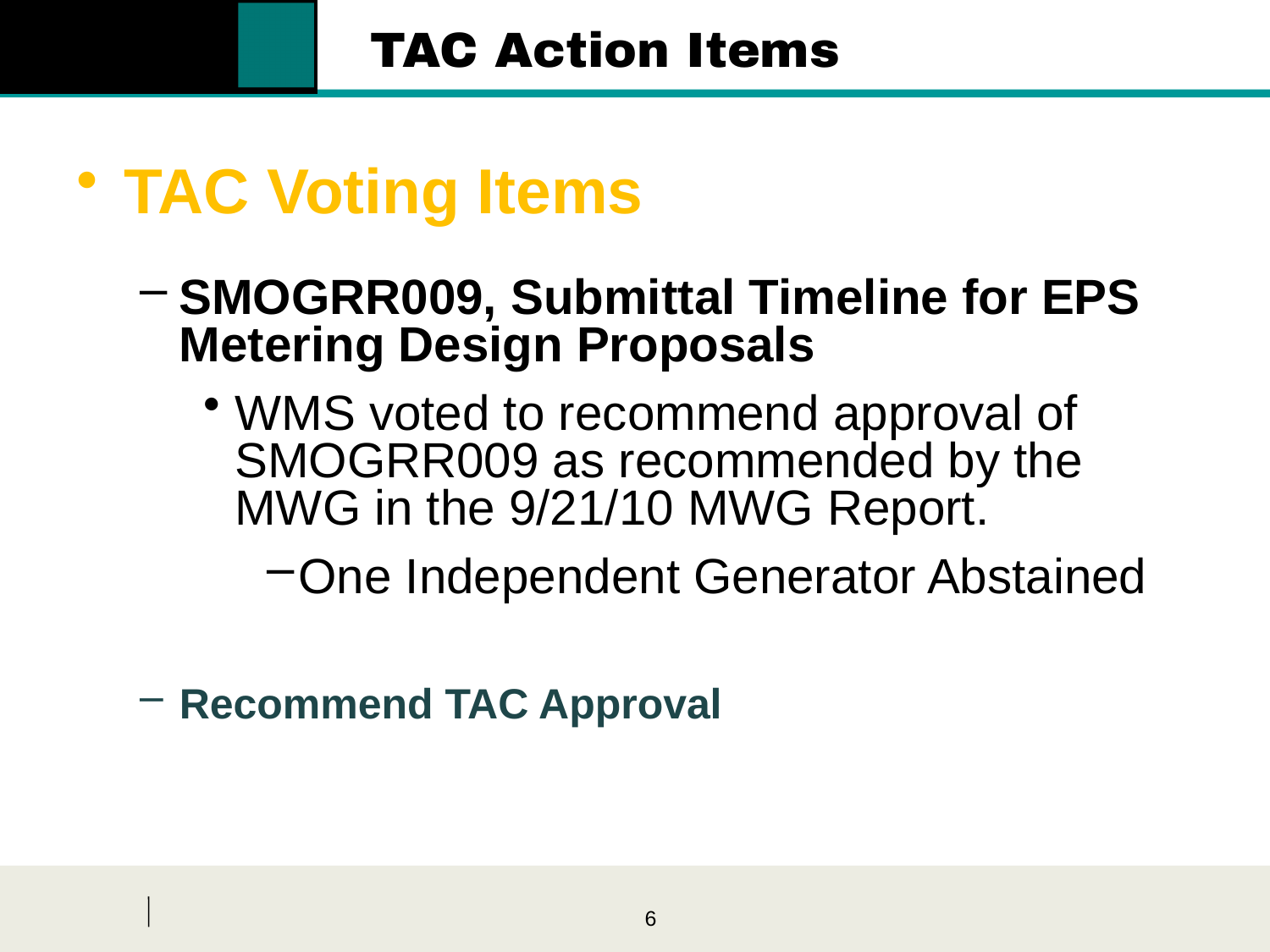

# TAC Action Items
TAC Voting Items

SMOGRR009, Submittal Timeline for EPS Metering Design Proposals
WMS voted to recommend approval of SMOGRR009 as recommended by the MWG in the 9/21/10 MWG Report.
One Independent Generator Abstained

Recommend TAC Approval